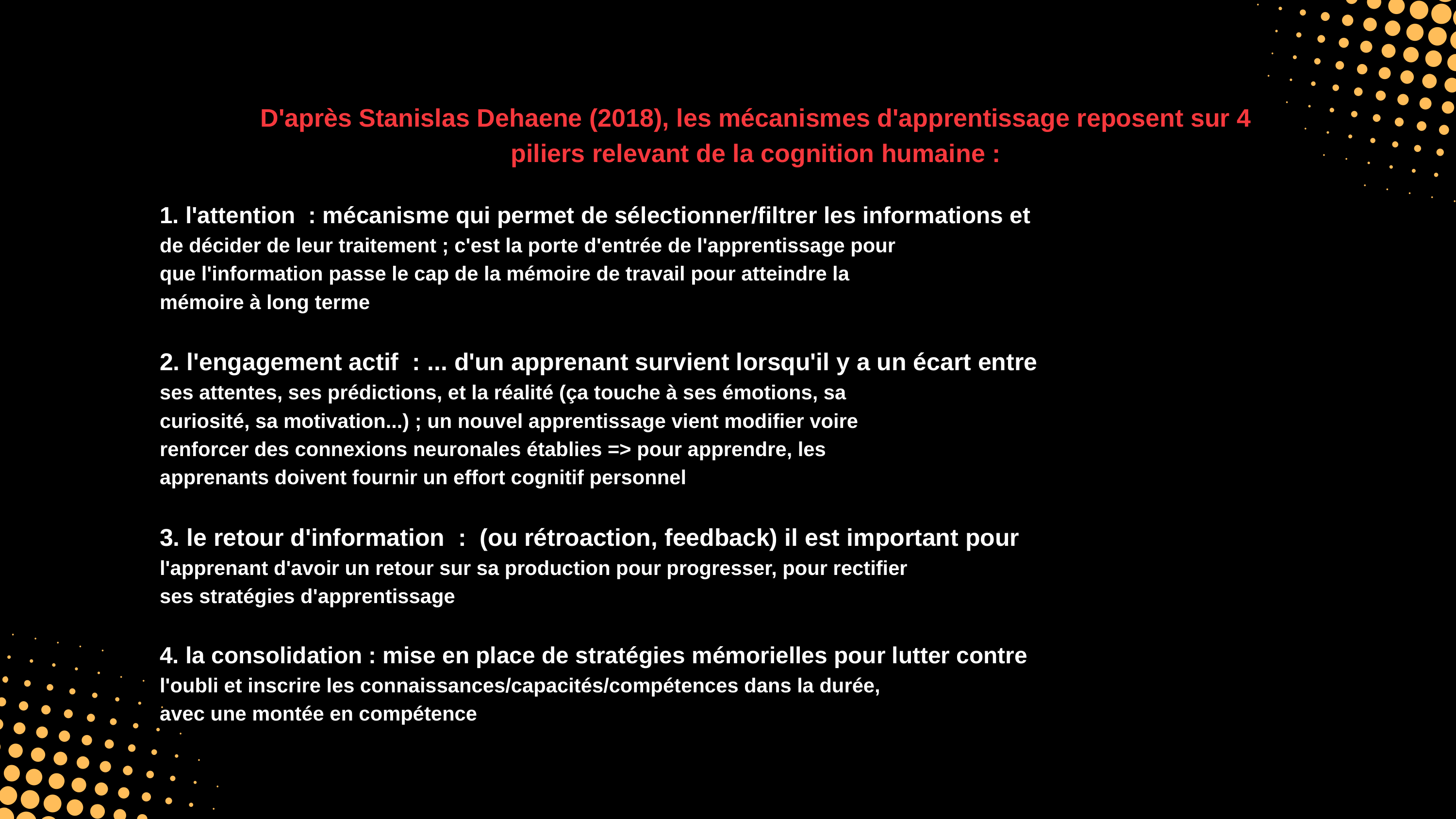

D'après Stanislas Dehaene (2018), les mécanismes d'apprentissage reposent sur 4
piliers relevant de la cognition humaine :

1. l'attention  : mécanisme qui permet de sélectionner/filtrer les informations et
de décider de leur traitement ; c'est la porte d'entrée de l'apprentissage pour
que l'information passe le cap de la mémoire de travail pour atteindre la
mémoire à long terme

2. l'engagement actif  : ... d'un apprenant survient lorsqu'il y a un écart entre
ses attentes, ses prédictions, et la réalité (ça touche à ses émotions, sa
curiosité, sa motivation...) ; un nouvel apprentissage vient modifier voire
renforcer des connexions neuronales établies => pour apprendre, les
apprenants doivent fournir un effort cognitif personnel

3. le retour d'information  :  (ou rétroaction, feedback) il est important pour
l'apprenant d'avoir un retour sur sa production pour progresser, pour rectifier
ses stratégies d'apprentissage

4. la consolidation : mise en place de stratégies mémorielles pour lutter contre
l'oubli et inscrire les connaissances/capacités/compétences dans la durée,
avec une montée en compétence